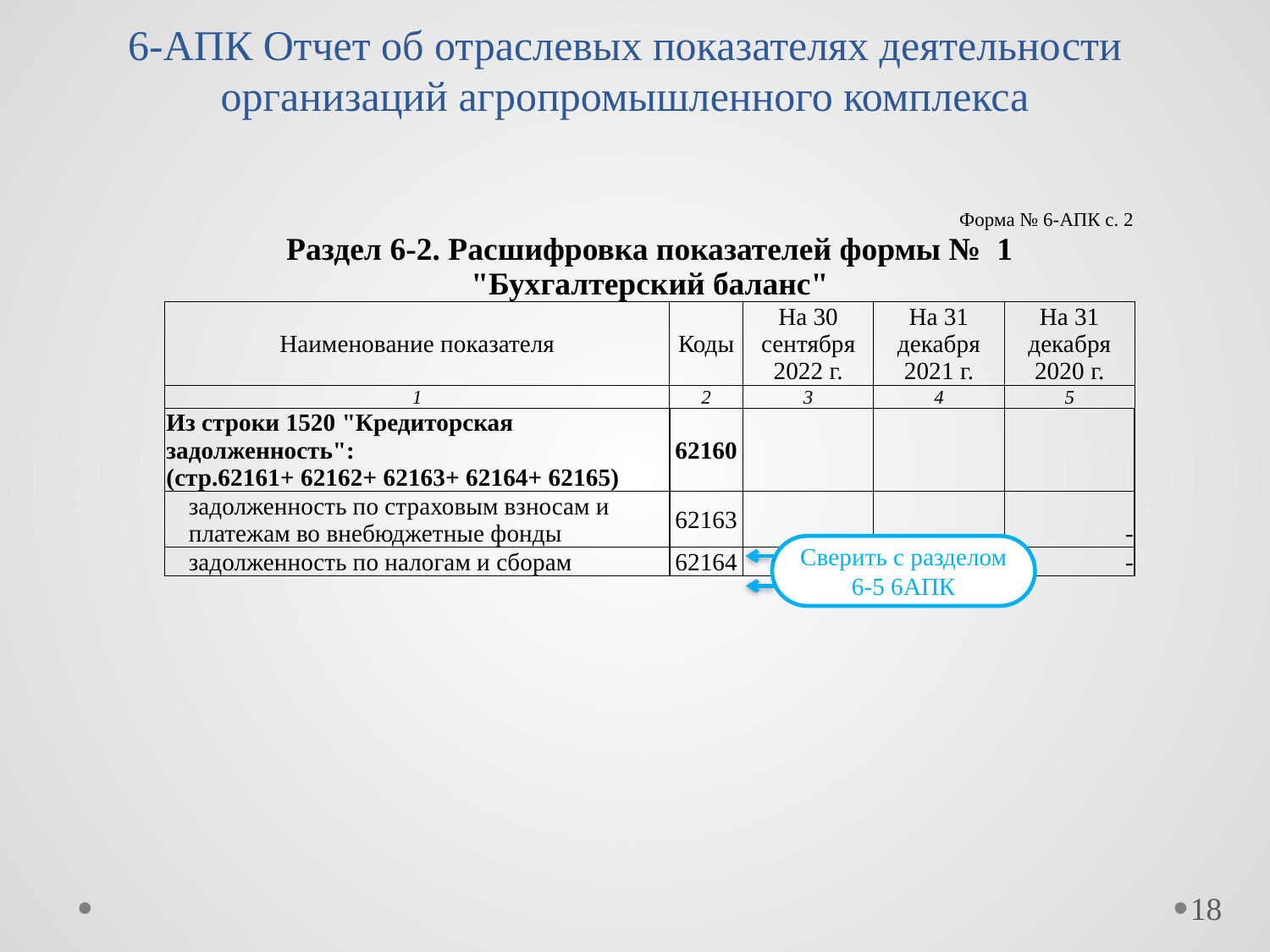

# 6-АПК Отчет об отраслевых показателях деятельности организаций агропромышленного комплекса
|  |  |  | Форма № 6-АПК с. 2 |  |
| --- | --- | --- | --- | --- |
| Раздел 6-2. Расшифровка показателей формы № 1 "Бухгалтерский баланс" |  |  |  |  |
| Наименование показателя | Коды | На 30 сентября 2022 г. | На 31 декабря 2021 г. | На 31 декабря 2020 г. |
| 1 | 2 | 3 | 4 | 5 |
| Из строки 1520 "Кредиторская задолженность": (стр.62161+ 62162+ 62163+ 62164+ 62165) | 62160 |  |  |  |
| задолженность по страховым взносам и платежам во внебюджетные фонды | 62163 | - | - | - |
| задолженность по налогам и сборам | 62164 | - | - | - |
Сверить с разделом 6-5 6АПК
18